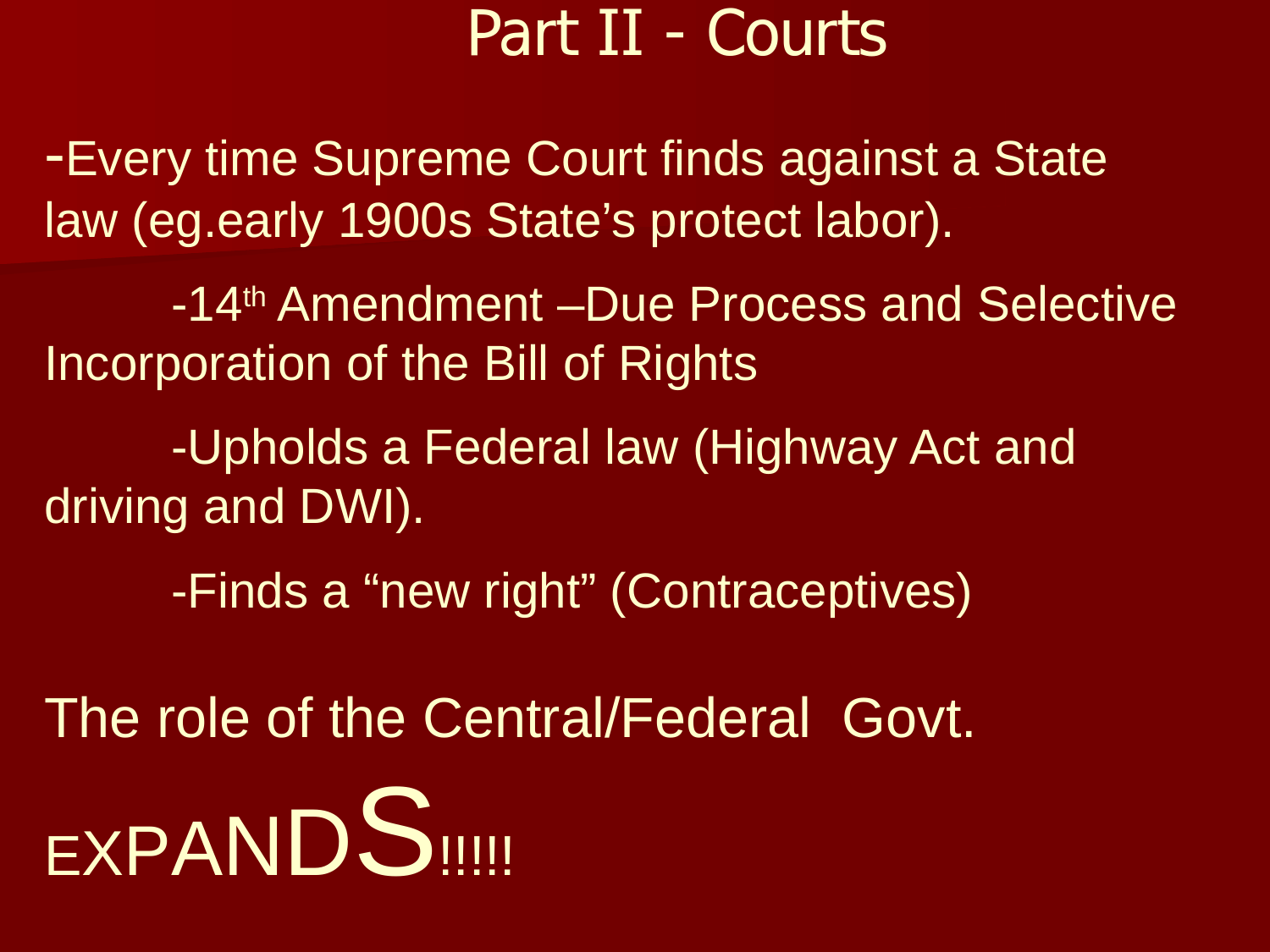

# Part II - Courts
-Every time Supreme Court finds against a State law (eg.early 1900s State’s protect labor).
	-14th Amendment –Due Process and Selective Incorporation of the Bill of Rights
	-Upholds a Federal law (Highway Act and driving and DWI).
	-Finds a “new right” (Contraceptives)
The role of the Central/Federal  Govt. EXPANDS!!!!!